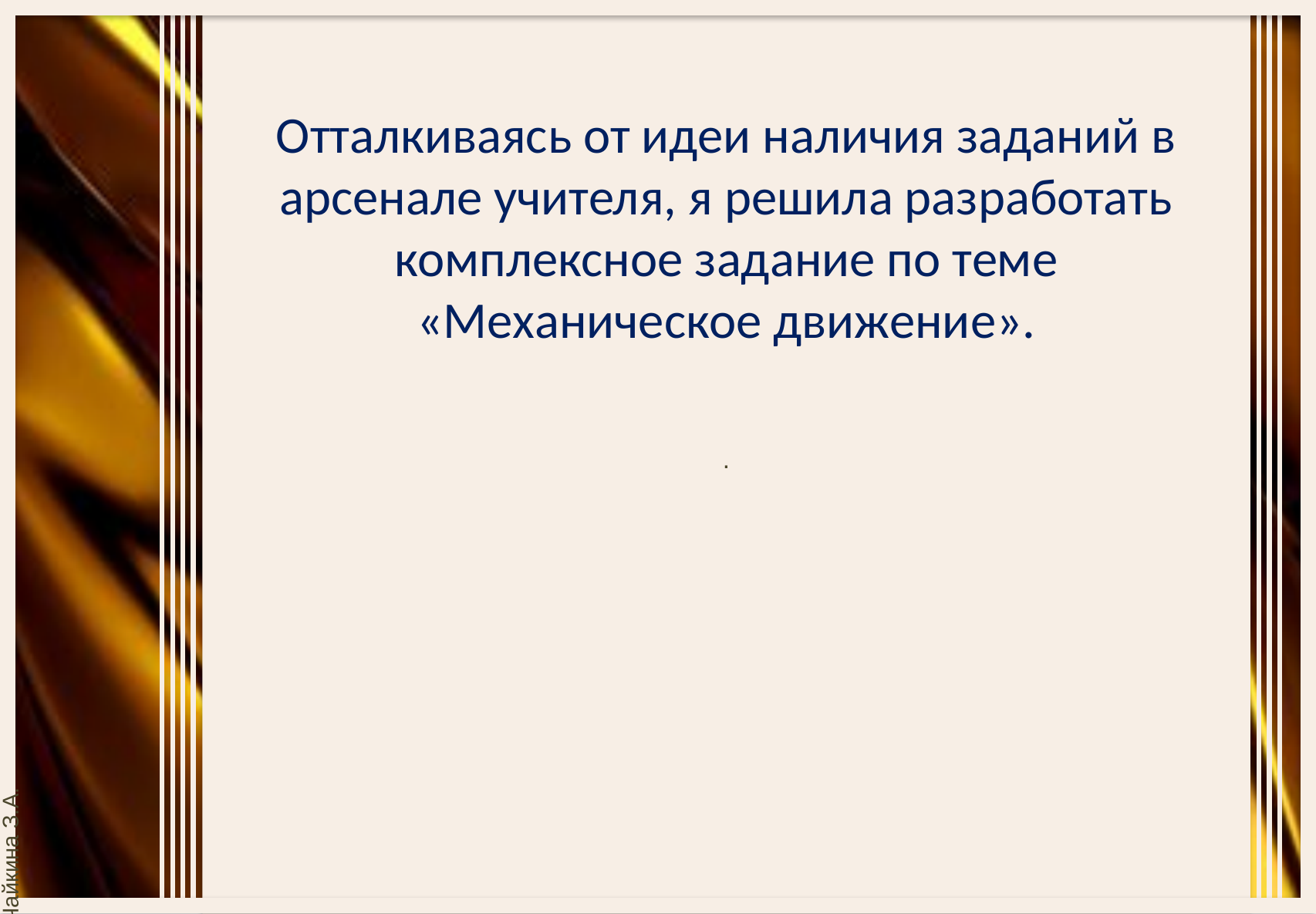

# Отталкиваясь от идеи наличия заданий в арсенале учителя, я решила разработать комплексное задание по теме «Механическое движение».